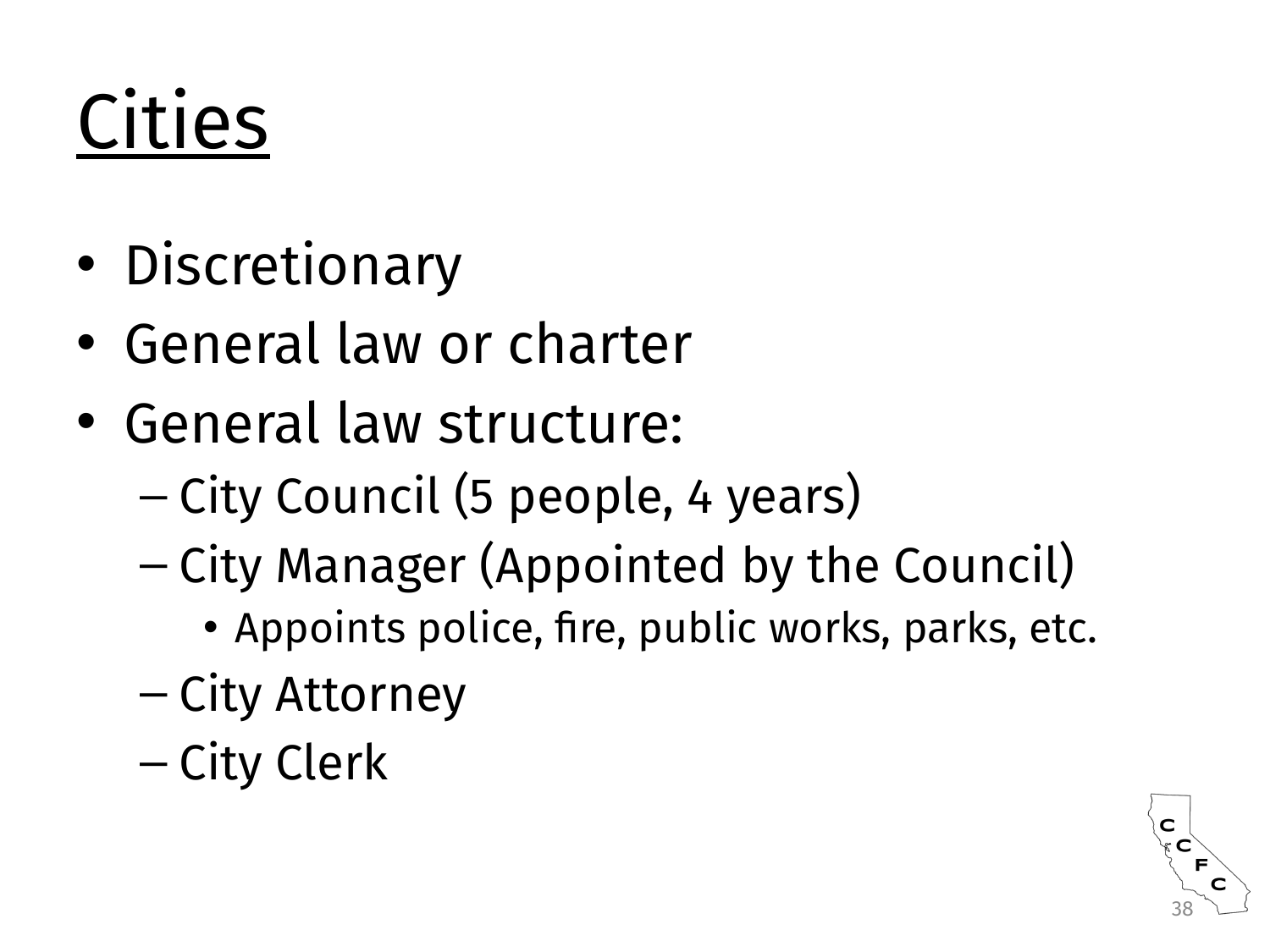

# Cities
Discretionary
General law or charter
General law structure:
City Council (5 people, 4 years)
City Manager (Appointed by the Council)
Appoints police, fire, public works, parks, etc.
City Attorney
City Clerk

38